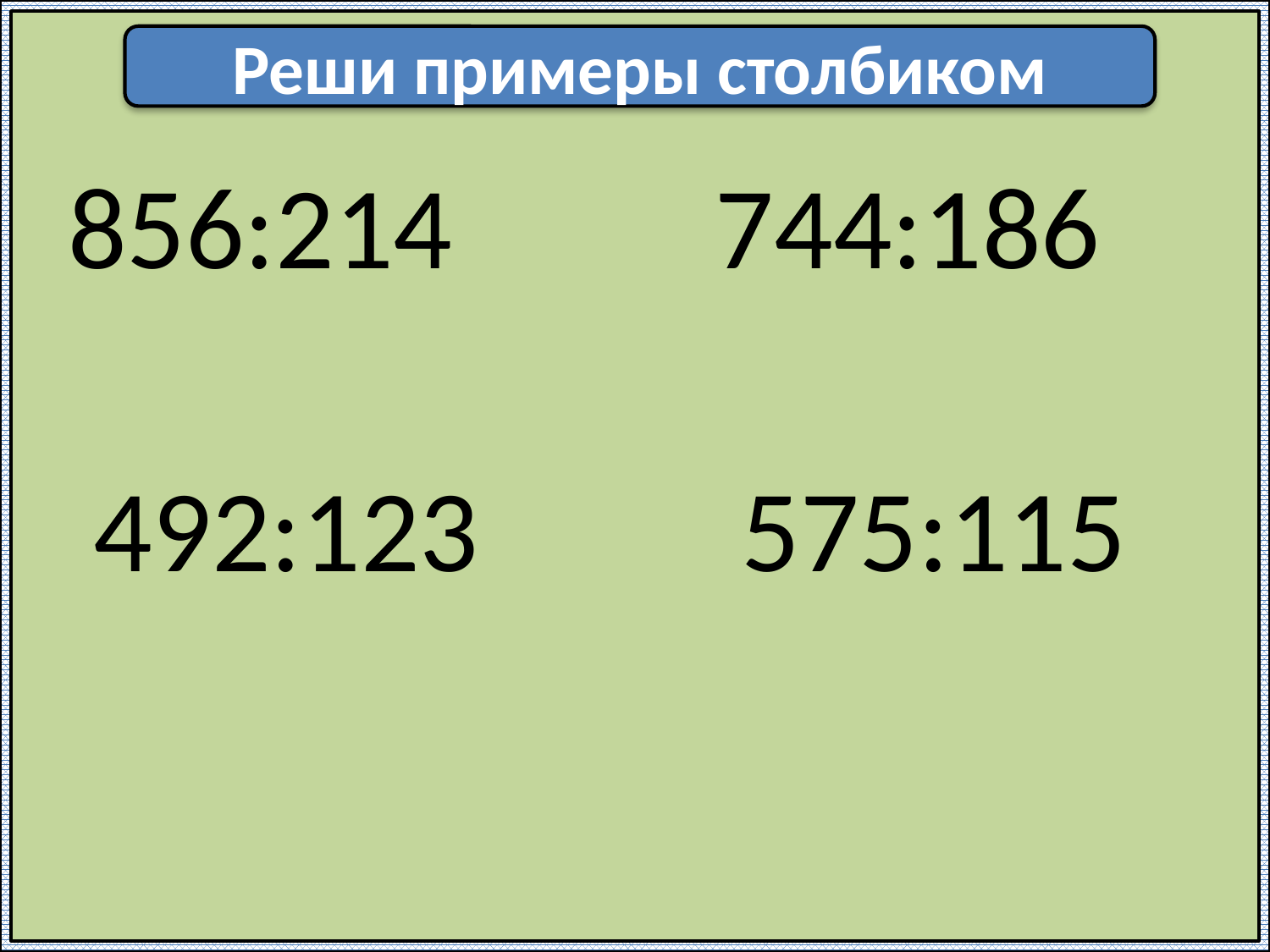

Реши примеры столбиком
856:214          744:186
 492:123          575:115